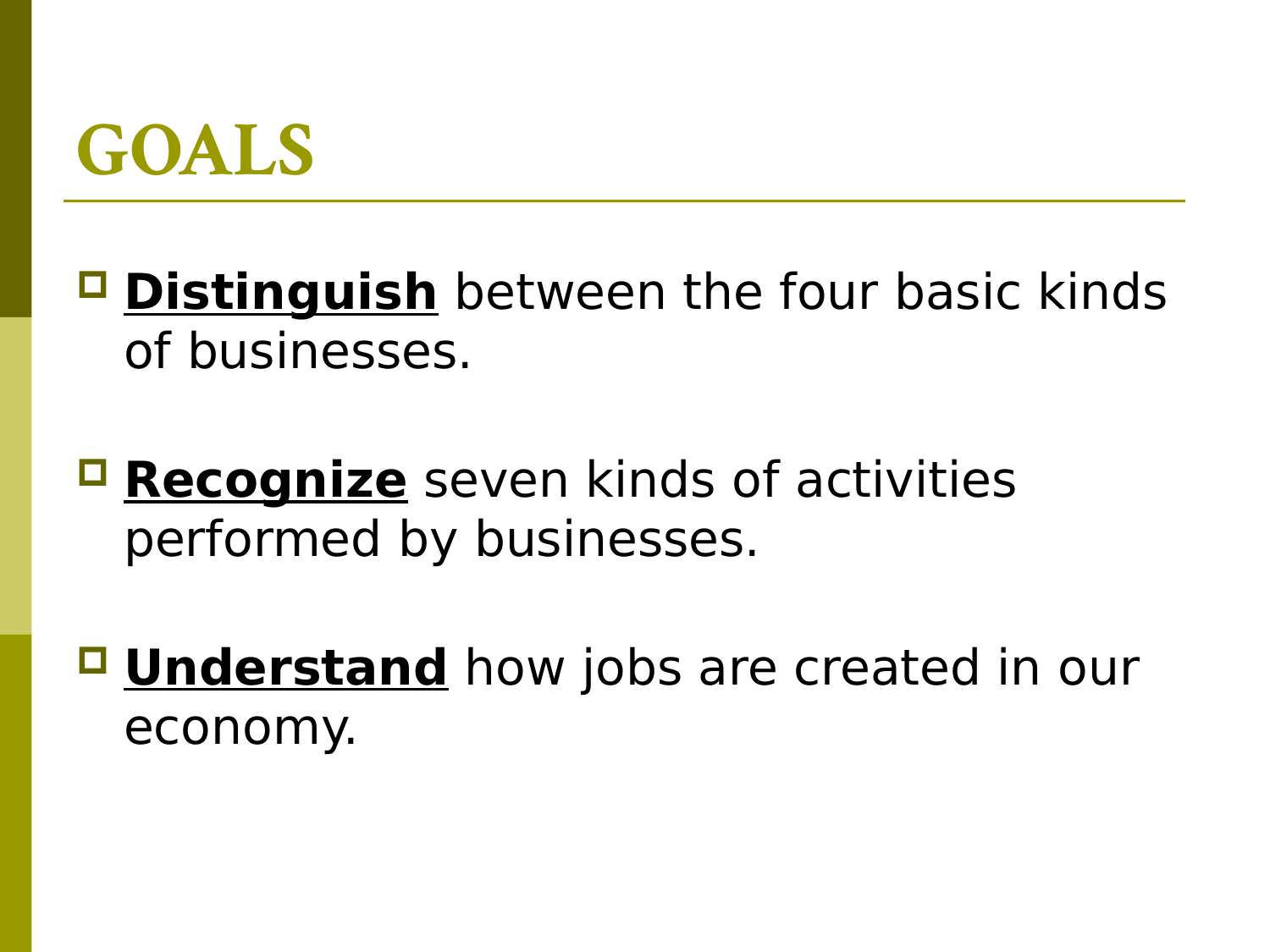

# GOALS
Distinguish between the four basic kinds of businesses.
Recognize seven kinds of activities performed by businesses.
Understand how jobs are created in our economy.